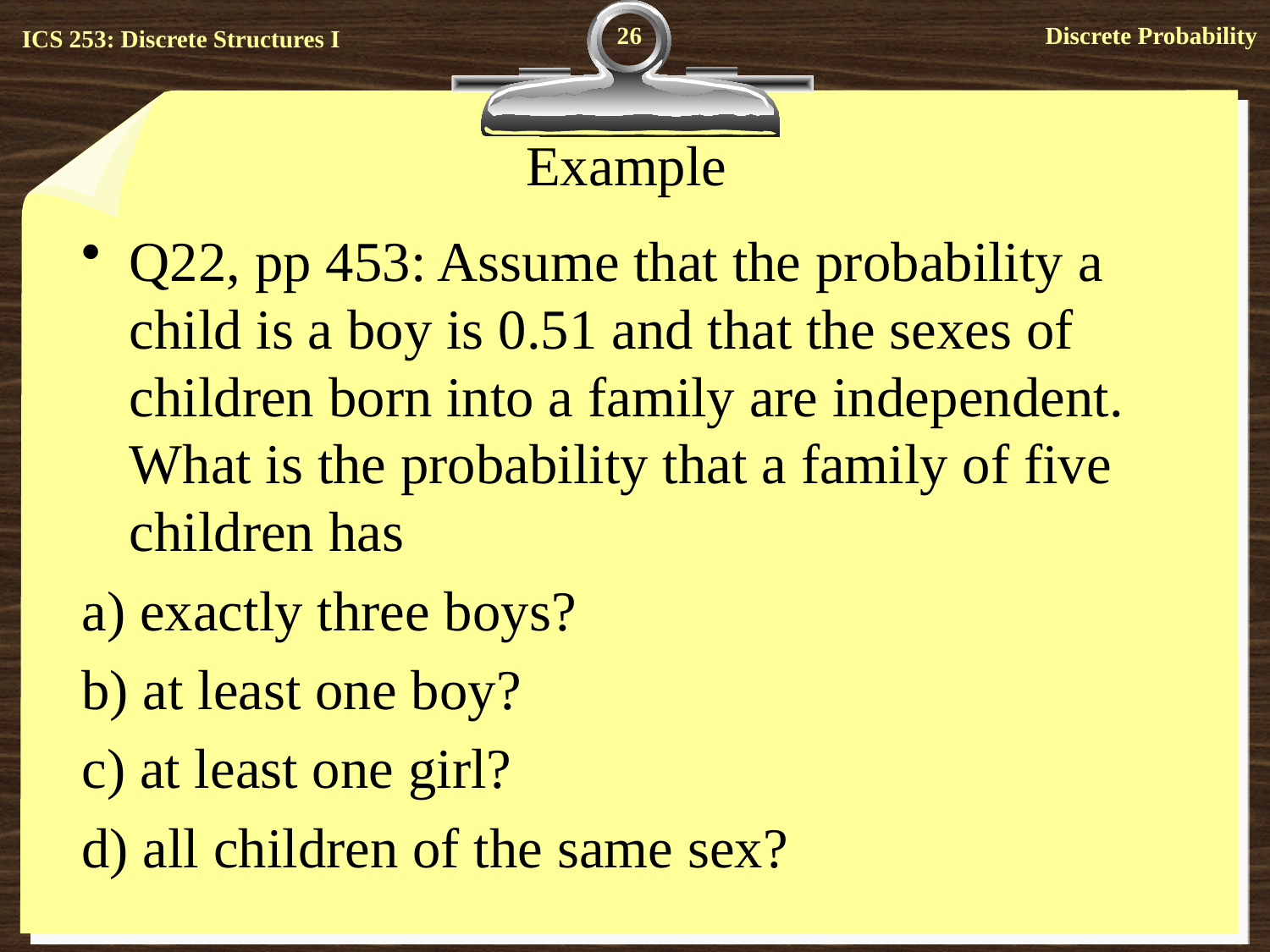

26
# Example
Q22, pp 453: Assume that the probability a child is a boy is 0.51 and that the sexes of children born into a family are independent. What is the probability that a family of five children has
a) exactly three boys?
b) at least one boy?
c) at least one girl?
d) all children of the same sex?